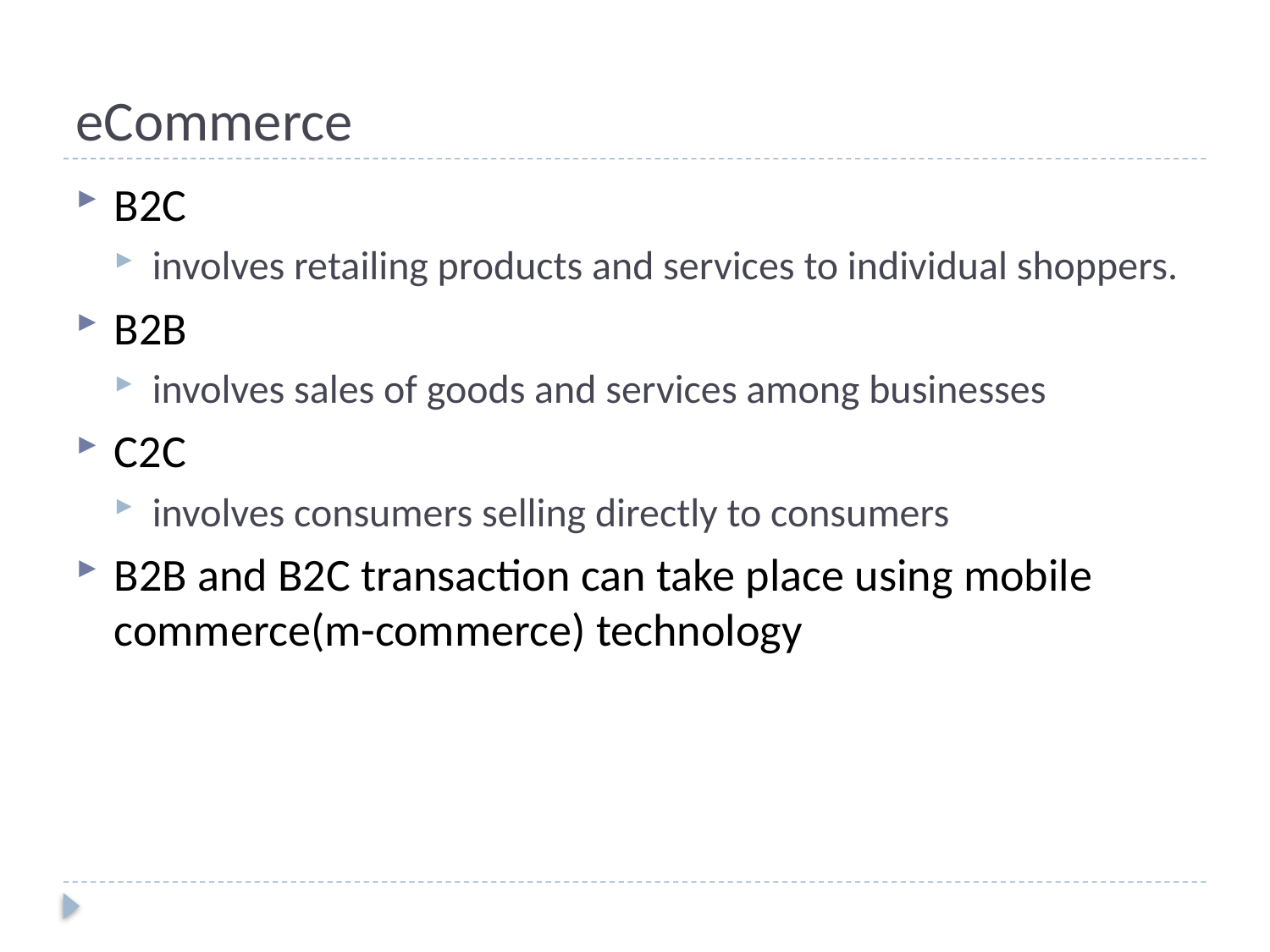

# eCommerce
B2C
involves retailing products and services to individual shoppers.
B2B
involves sales of goods and services among businesses
C2C
involves consumers selling directly to consumers
B2B and B2C transaction can take place using mobile commerce(m-commerce) technology